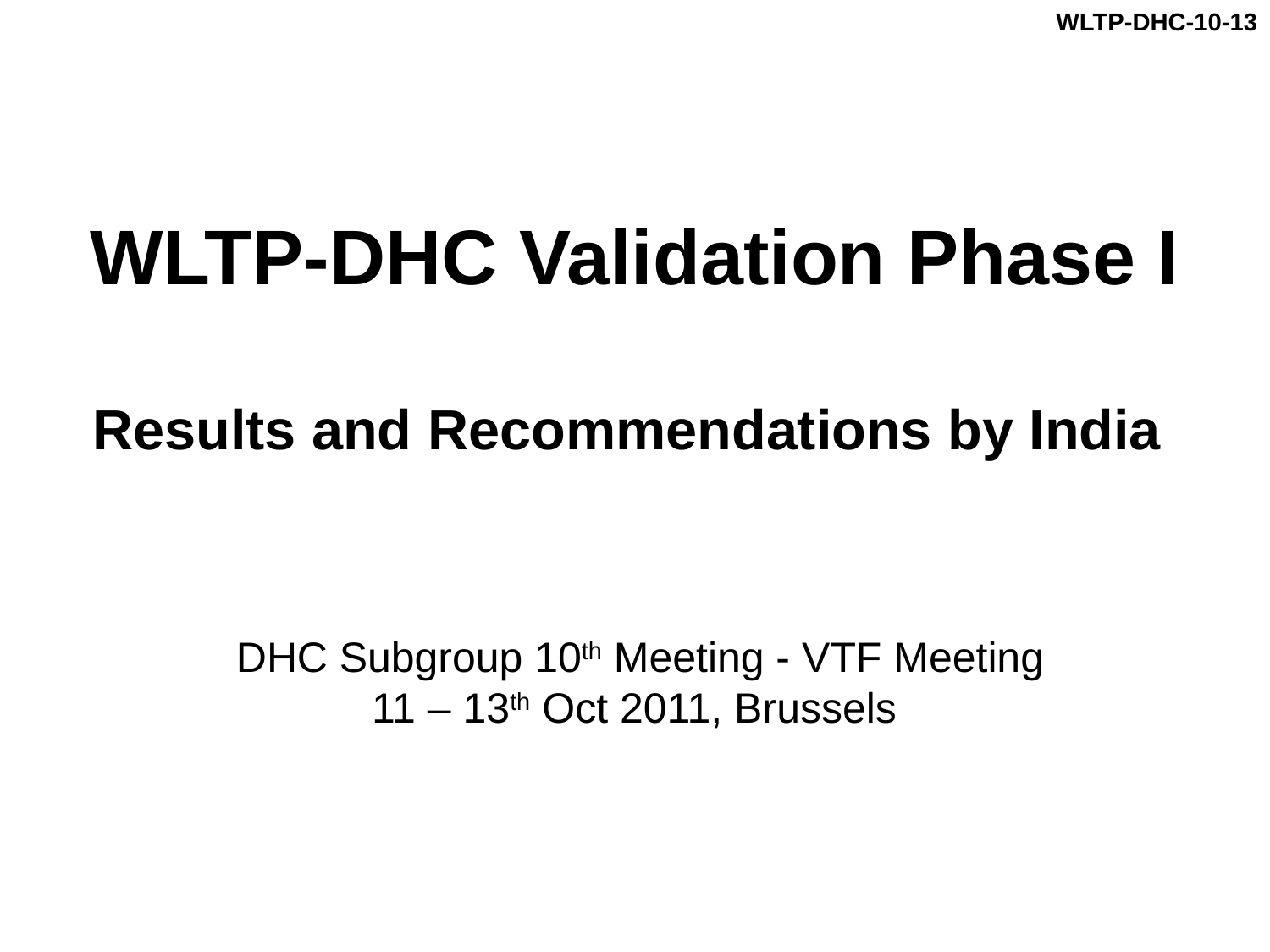

WLTP-DHC-10-13
# WLTP-DHC Validation Phase I Results and Recommendations by India
DHC Subgroup 10th Meeting - VTF Meeting
11 – 13th Oct 2011, Brussels